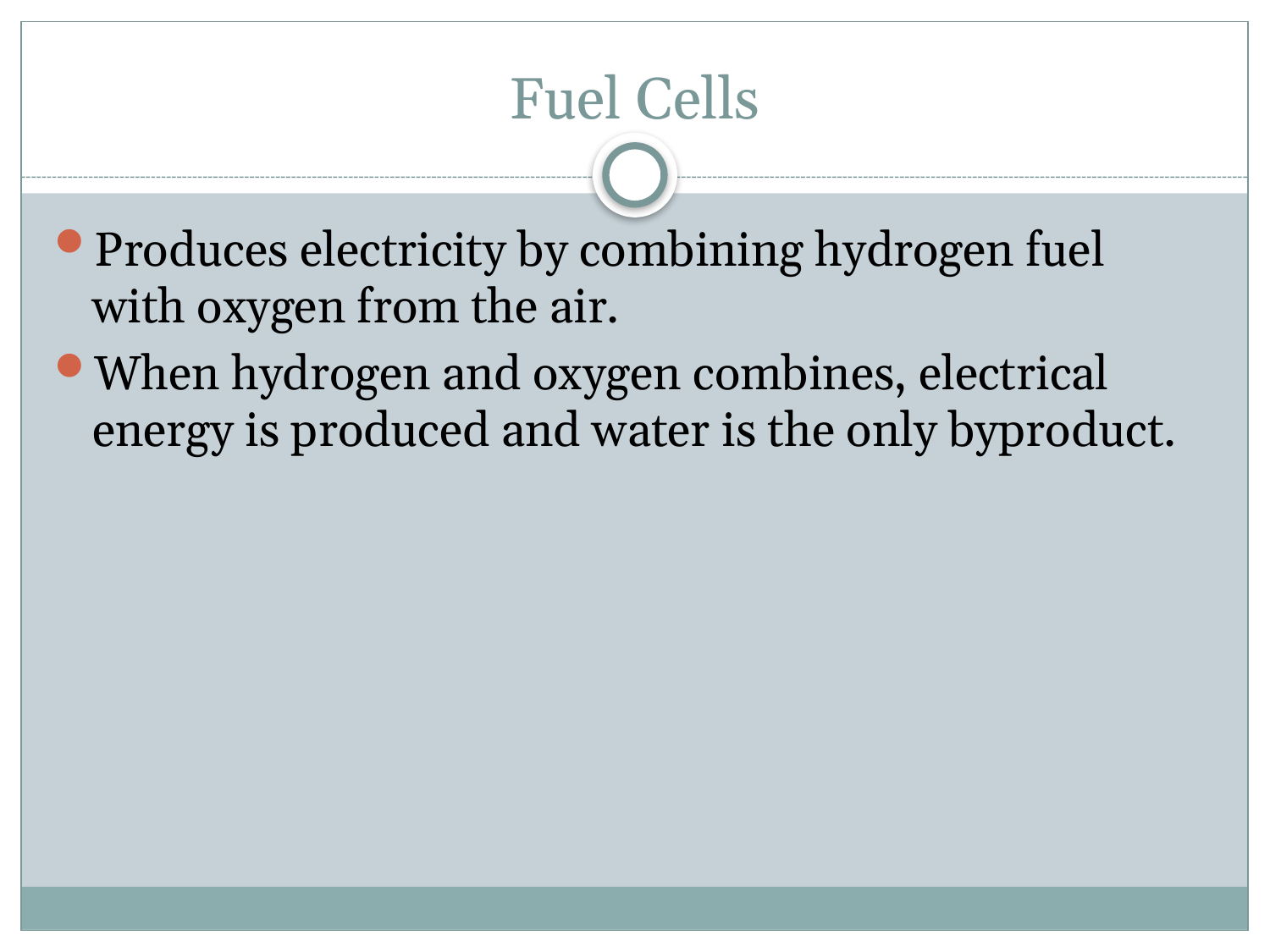

# Fuel Cells
Produces electricity by combining hydrogen fuel with oxygen from the air.
When hydrogen and oxygen combines, electrical energy is produced and water is the only byproduct.